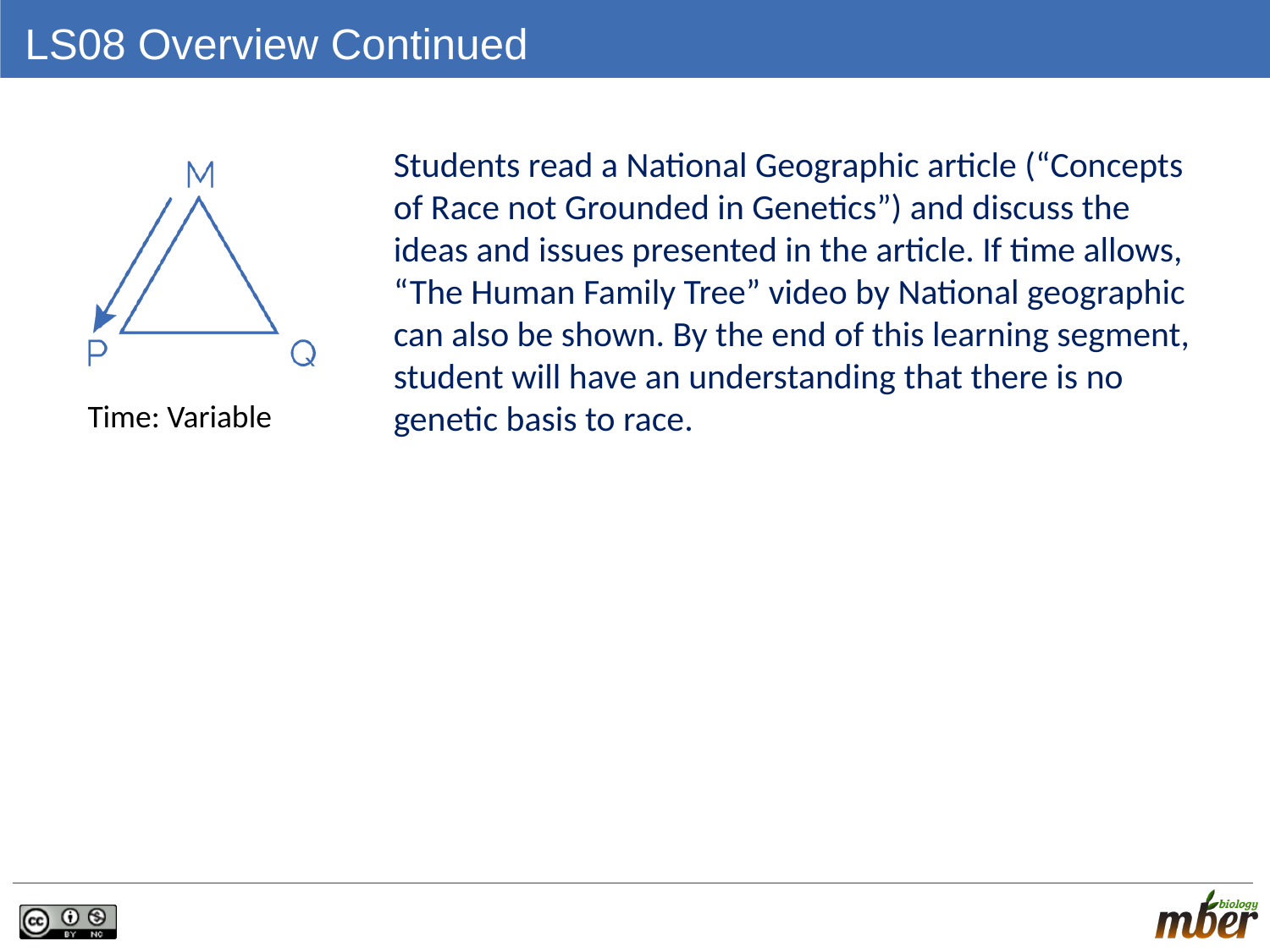

# LS08 Overview Continued
Students read a National Geographic article (“Concepts of Race not Grounded in Genetics”) and discuss the ideas and issues presented in the article. If time allows, “The Human Family Tree” video by National geographic can also be shown. By the end of this learning segment, student will have an understanding that there is no genetic basis to race.
Time: Variable